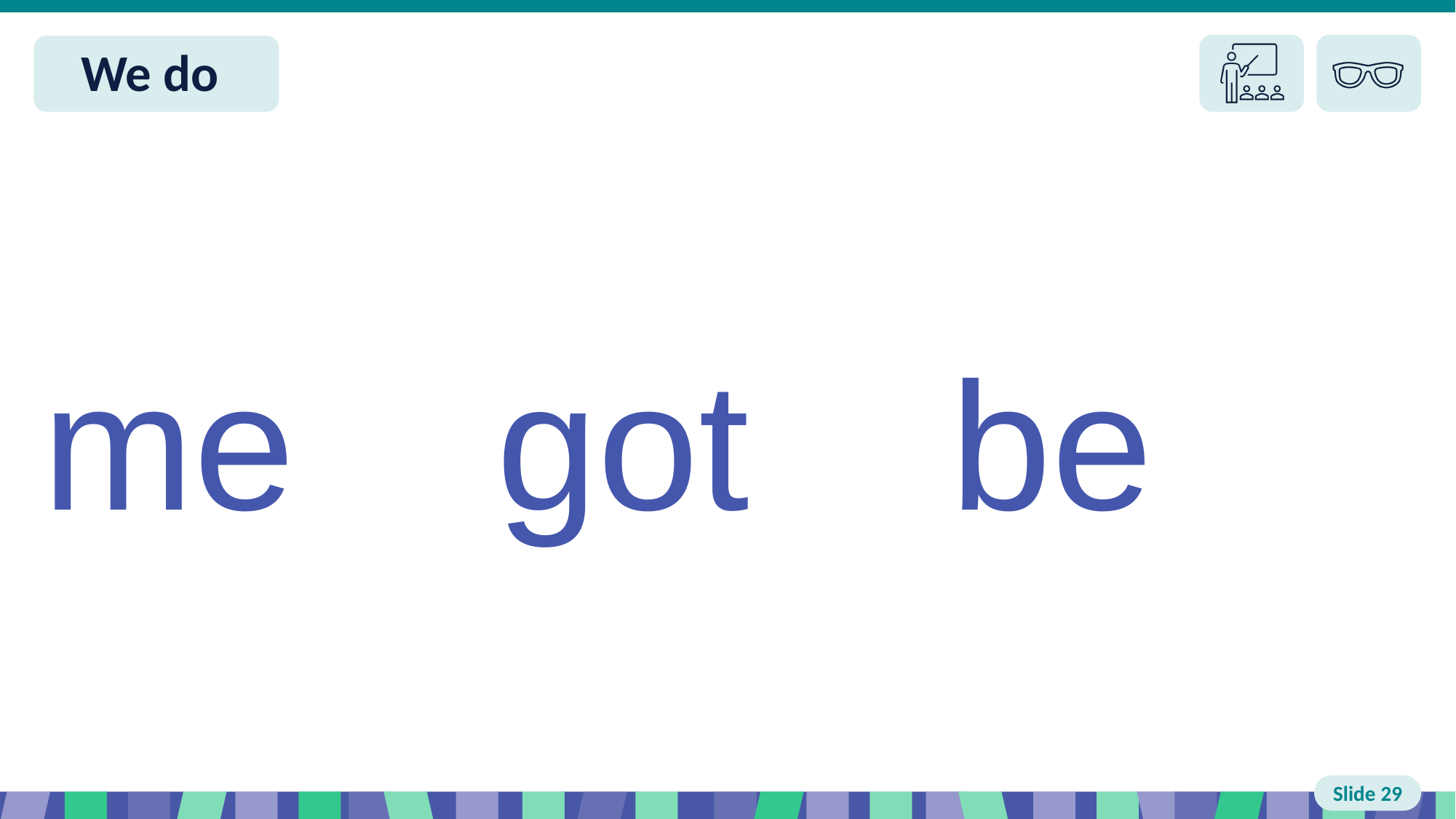

Slide 29 We do
me    got    be